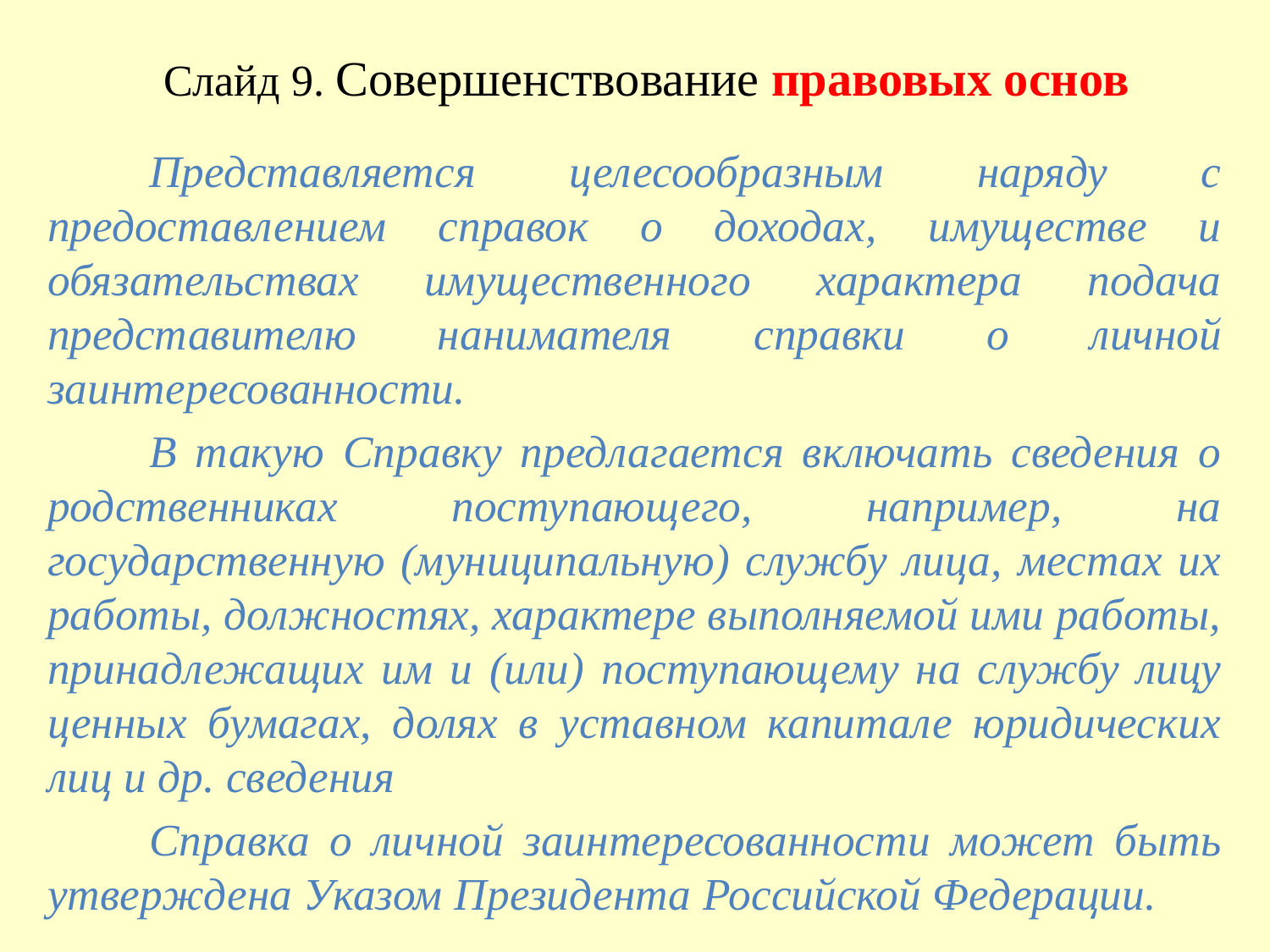

# Слайд 9. Совершенствование правовых основ
	Представляется целесообразным наряду с предоставлением справок о доходах, имуществе и обязательствах имущественного характера подача представителю нанимателя справки о личной заинтересованности.
	В такую Справку предлагается включать сведения о родственниках поступающего, например, на государственную (муниципальную) службу лица, местах их работы, должностях, характере выполняемой ими работы, принадлежащих им и (или) поступающему на службу лицу ценных бумагах, долях в уставном капитале юридических лиц и др. сведения
	Справка о личной заинтересованности может быть утверждена Указом Президента Российской Федерации.